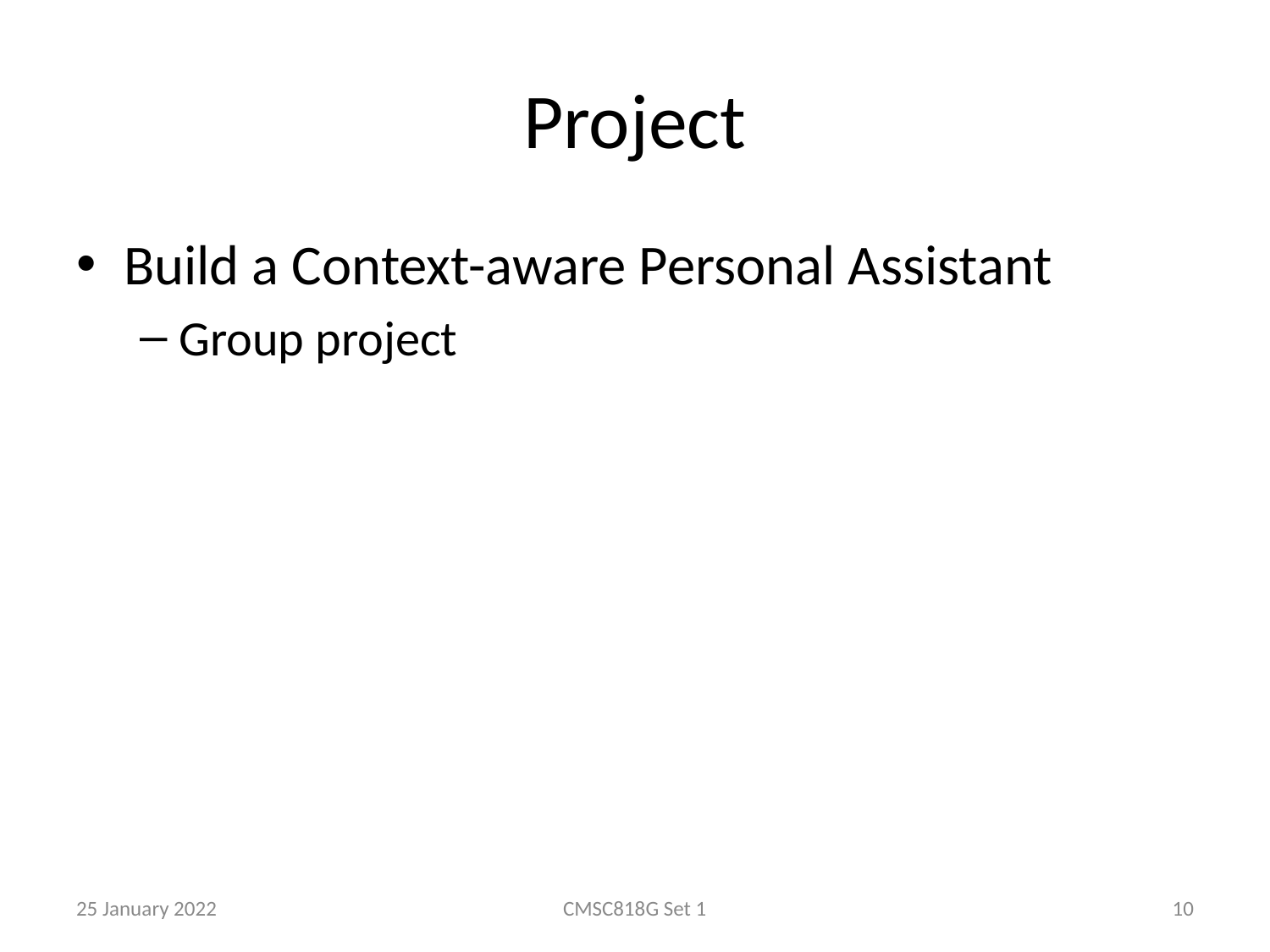

# Project
Build a Context-aware Personal Assistant
Group project

25 January 2022
CMSC818G Set 1
10